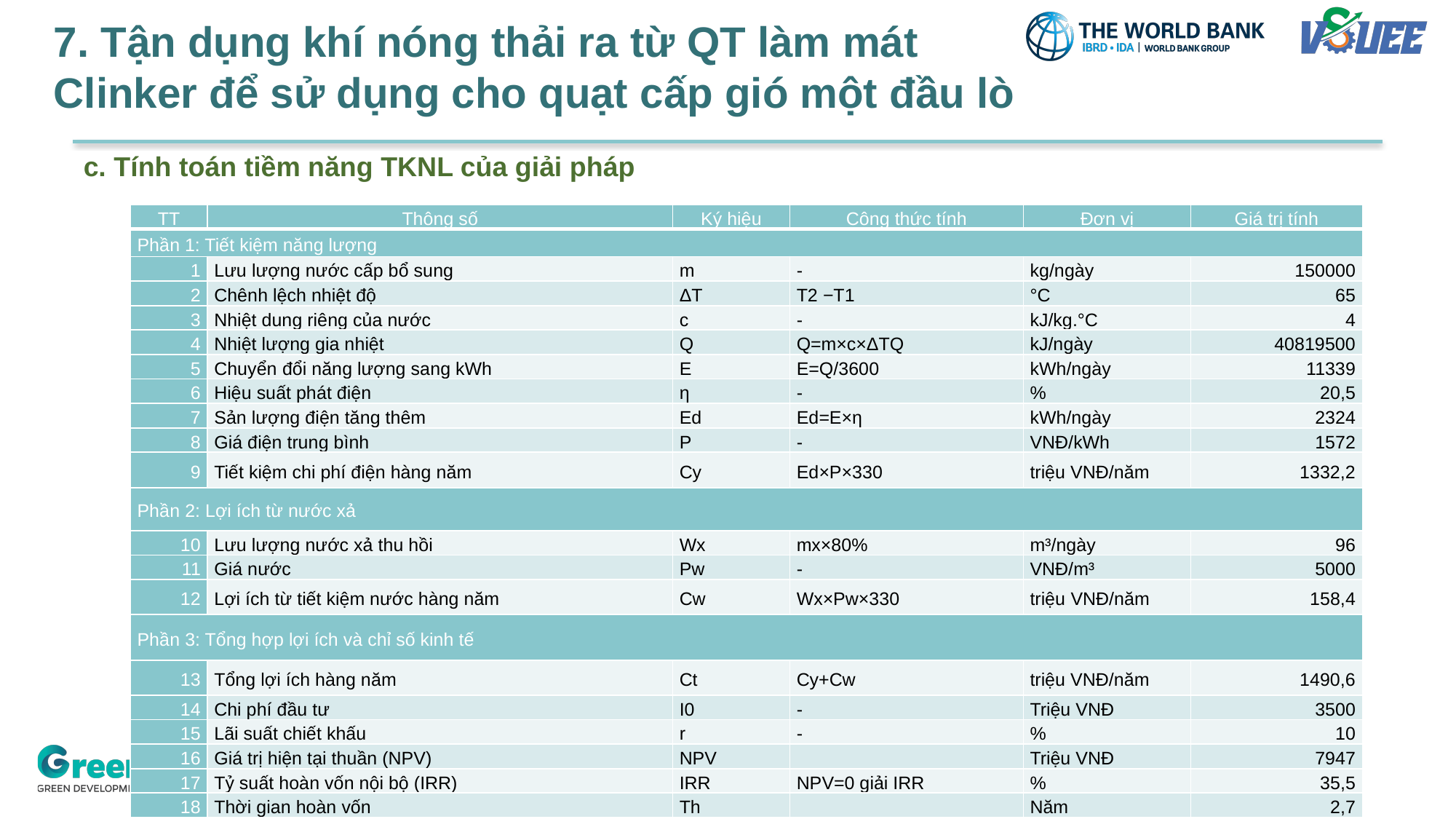

7. Tận dụng khí nóng thải ra từ QT làm mát
Clinker để sử dụng cho quạt cấp gió một đầu lò
c. Tính toán tiềm năng TKNL của giải pháp
| TT | Thông số | Ký hiệu | Công thức tính | Đơn vị | Giá trị tính |
| --- | --- | --- | --- | --- | --- |
| Phần 1: Tiết kiệm năng lượng |  |  |  |  |  |
| 1 | Lưu lượng nước cấp bổ sung | m | - | kg/ngày | 150000 |
| 2 | Chênh lệch nhiệt độ | ΔT | T2 ​−T1​ | °C | 65 |
| 3 | Nhiệt dung riêng của nước | c | - | kJ/kg.°C | 4 |
| 4 | Nhiệt lượng gia nhiệt | Q | Q=m×c×ΔTQ | kJ/ngày | 40819500 |
| 5 | Chuyển đổi năng lượng sang kWh | E | E=Q/3600 | kWh/ngày | 11339 |
| 6 | Hiệu suất phát điện | η | - | % | 20,5 |
| 7 | Sản lượng điện tăng thêm | Ed | Ed=E×η​ | kWh/ngày | 2324 |
| 8 | Giá điện trung bình | P | - | VNĐ/kWh | 1572 |
| 9 | Tiết kiệm chi phí điện hàng năm | Cy | Ed×P×330 | triệu VNĐ/năm | 1332,2 |
| Phần 2: Lợi ích từ nước xả |  |  |  |  |  |
| 10 | Lưu lượng nước xả thu hồi | Wx | mx×80% | m³/ngày | 96 |
| 11 | Giá nước | Pw | - | VNĐ/m³ | 5000 |
| 12 | Lợi ích từ tiết kiệm nước hàng năm | Cw | Wx×Pw×330 | triệu VNĐ/năm | 158,4 |
| Phần 3: Tổng hợp lợi ích và chỉ số kinh tế |  |  |  |  |  |
| 13 | Tổng lợi ích hàng năm | Ct | Cy​+Cw​ | triệu VNĐ/năm | 1490,6 |
| 14 | Chi phí đầu tư | I0 | - | Triệu VNĐ | 3500 |
| 15 | Lãi suất chiết khấu | r | - | % | 10 |
| 16 | Giá trị hiện tại thuần (NPV) | NPV |  | Triệu VNĐ | 7947 |
| 17 | Tỷ suất hoàn vốn nội bộ (IRR) | IRR | NPV=0 giải IRR | % | 35,5 |
| 18 | Thời gian hoàn vốn | Th |  | Năm | 2,7 |